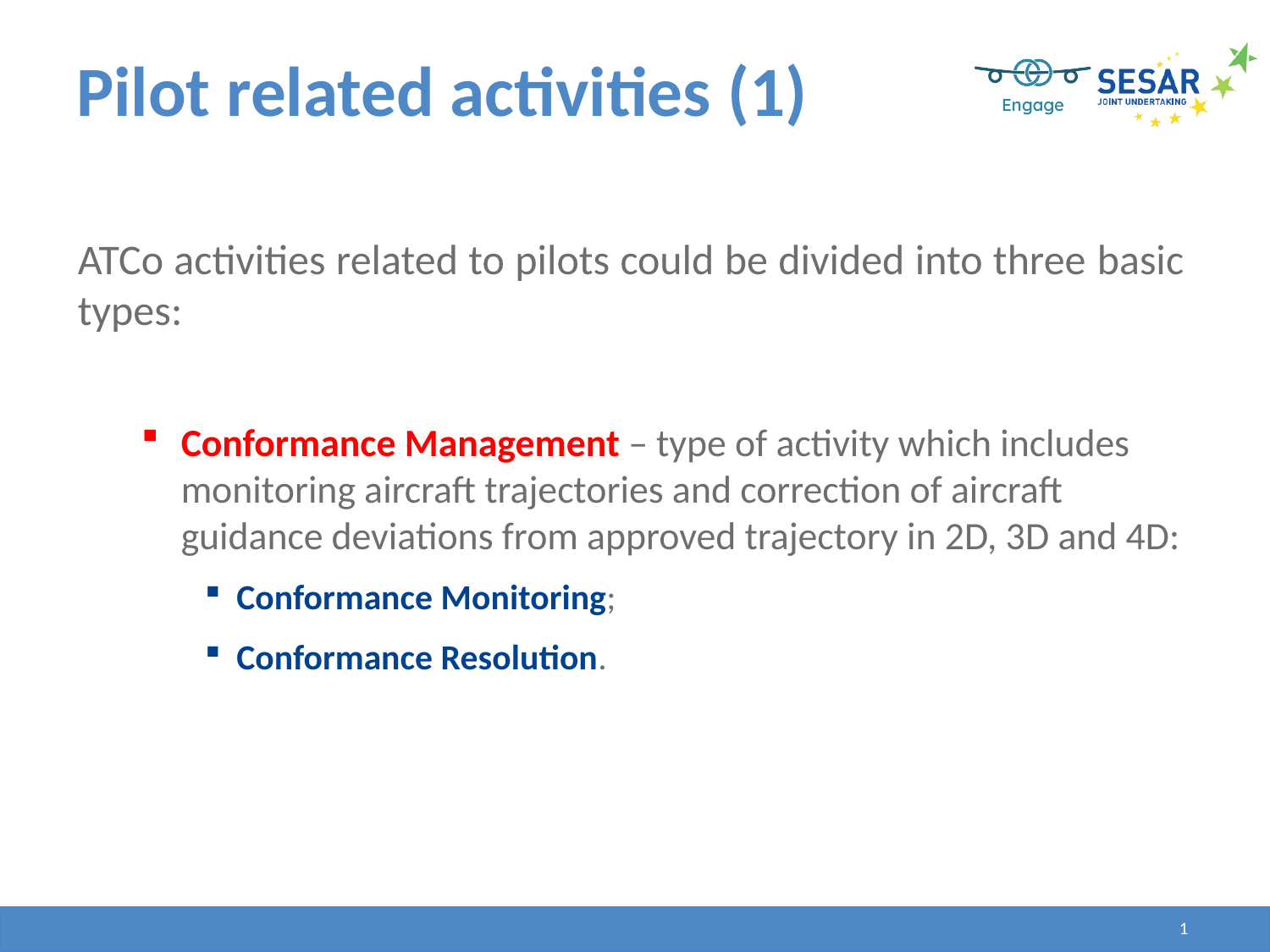

# Pilot related activities (1)
ATCo activities related to pilots could be divided into three basic types:

Conformance Management – type of activity which includes monitoring aircraft trajectories and correction of aircraft guidance deviations from approved trajectory in 2D, 3D and 4D:
Conformance Monitoring;
Conformance Resolution.
27